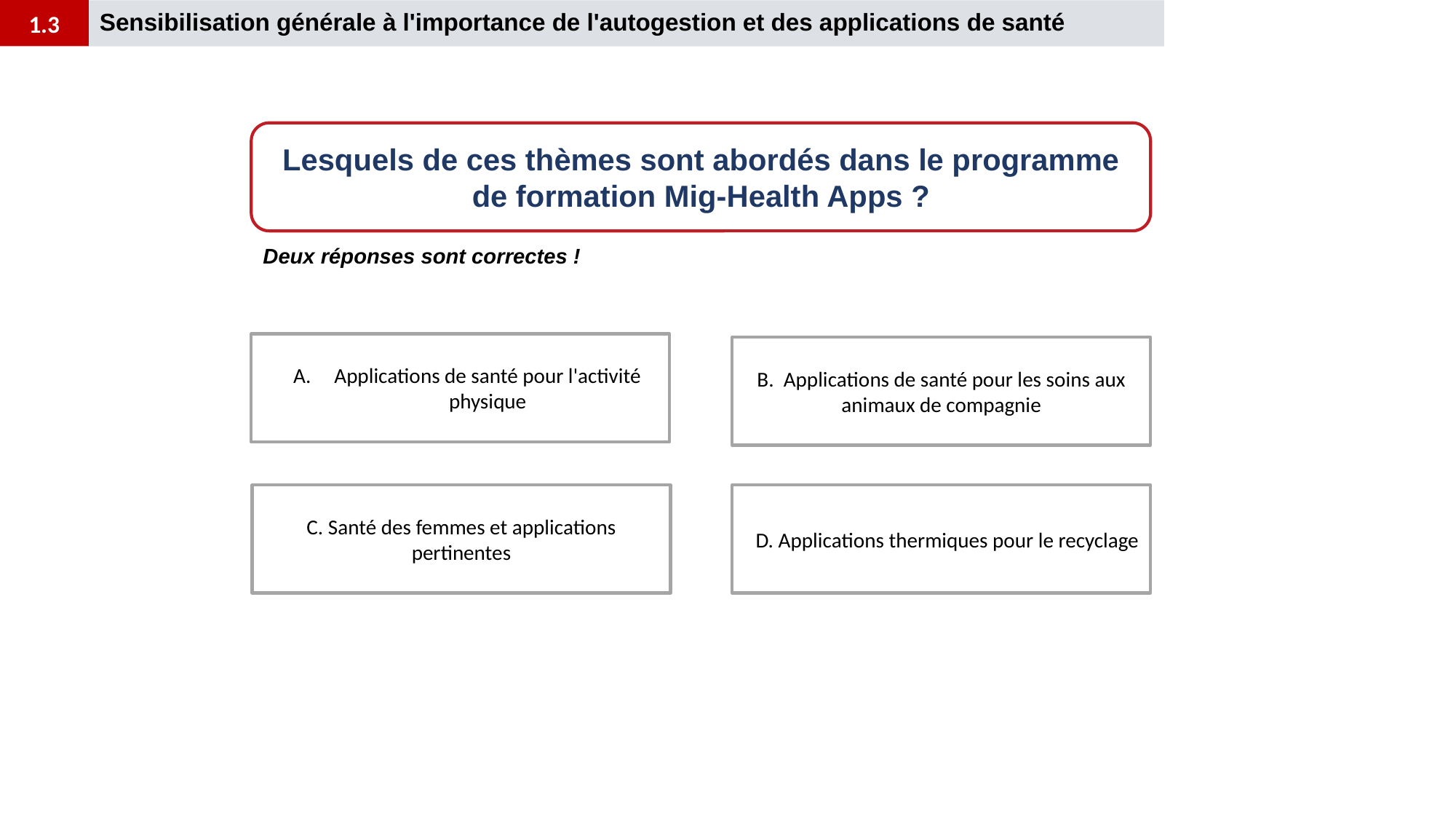

1.3
Sensibilisation générale à l'importance de l'autogestion et des applications de santé
Lesquels de ces thèmes sont abordés dans le programme de formation Mig-Health Apps ?
Deux réponses sont correctes !
Applications de santé pour l'activité physique
B.  Applications de santé pour les soins aux animaux de compagnie
C. Santé des femmes et applications pertinentes
  D. Applications thermiques pour le recyclage